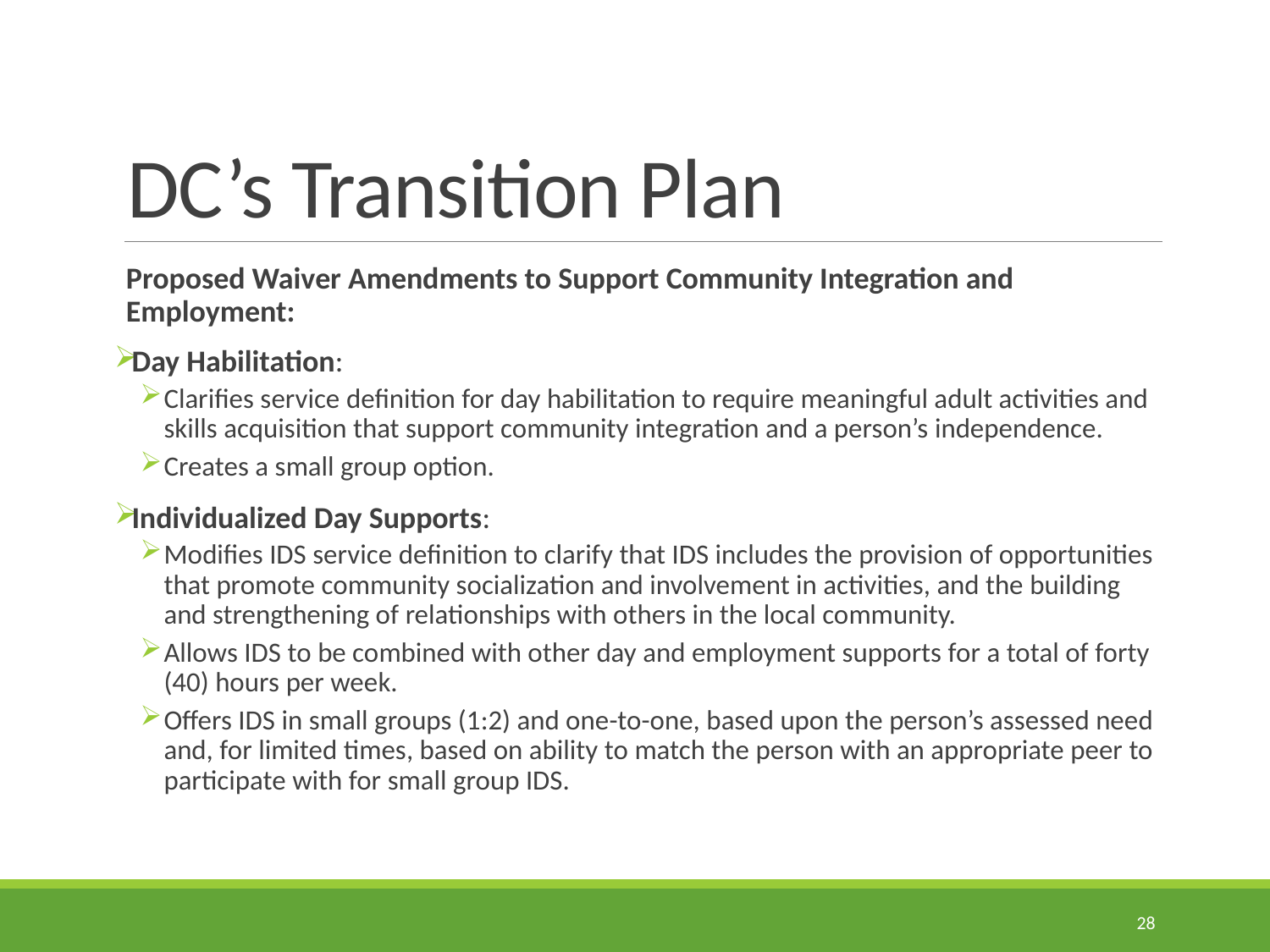

# DC’s Transition Plan
Proposed Waiver Amendments to Support Community Integration and Employment:
Day Habilitation:
Clarifies service definition for day habilitation to require meaningful adult activities and skills acquisition that support community integration and a person’s independence.
Creates a small group option.
Individualized Day Supports:
Modifies IDS service definition to clarify that IDS includes the provision of opportunities that promote community socialization and involvement in activities, and the building and strengthening of relationships with others in the local community.
Allows IDS to be combined with other day and employment supports for a total of forty (40) hours per week.
Offers IDS in small groups (1:2) and one-to-one, based upon the person’s assessed need and, for limited times, based on ability to match the person with an appropriate peer to participate with for small group IDS.

28